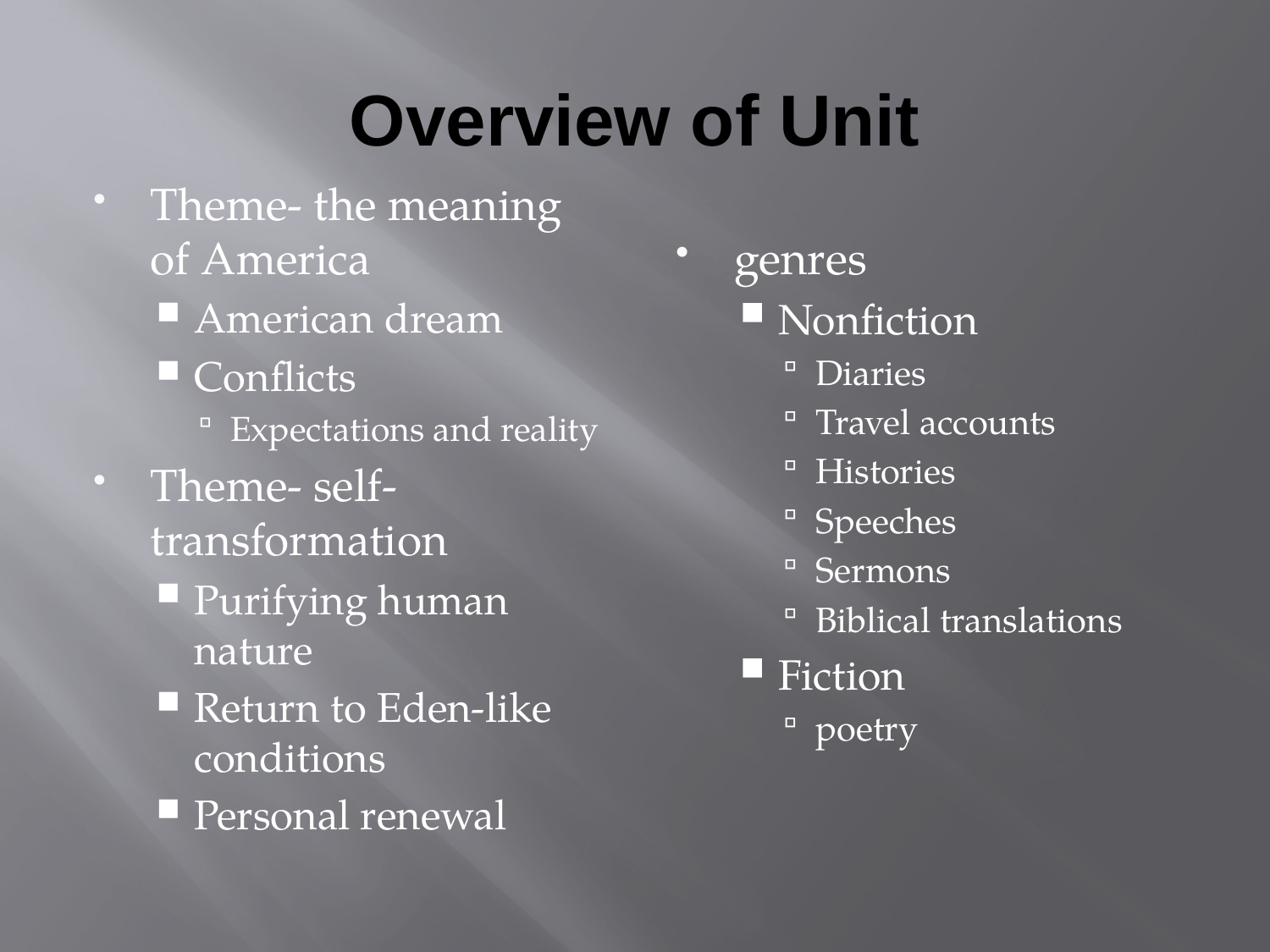

# Overview of Unit
Theme- the meaning of America
American dream
Conflicts
Expectations and reality
Theme- self-transformation
Purifying human nature
Return to Eden-like conditions
Personal renewal

genres
Nonfiction
Diaries
Travel accounts
Histories
Speeches
Sermons
Biblical translations
Fiction
poetry